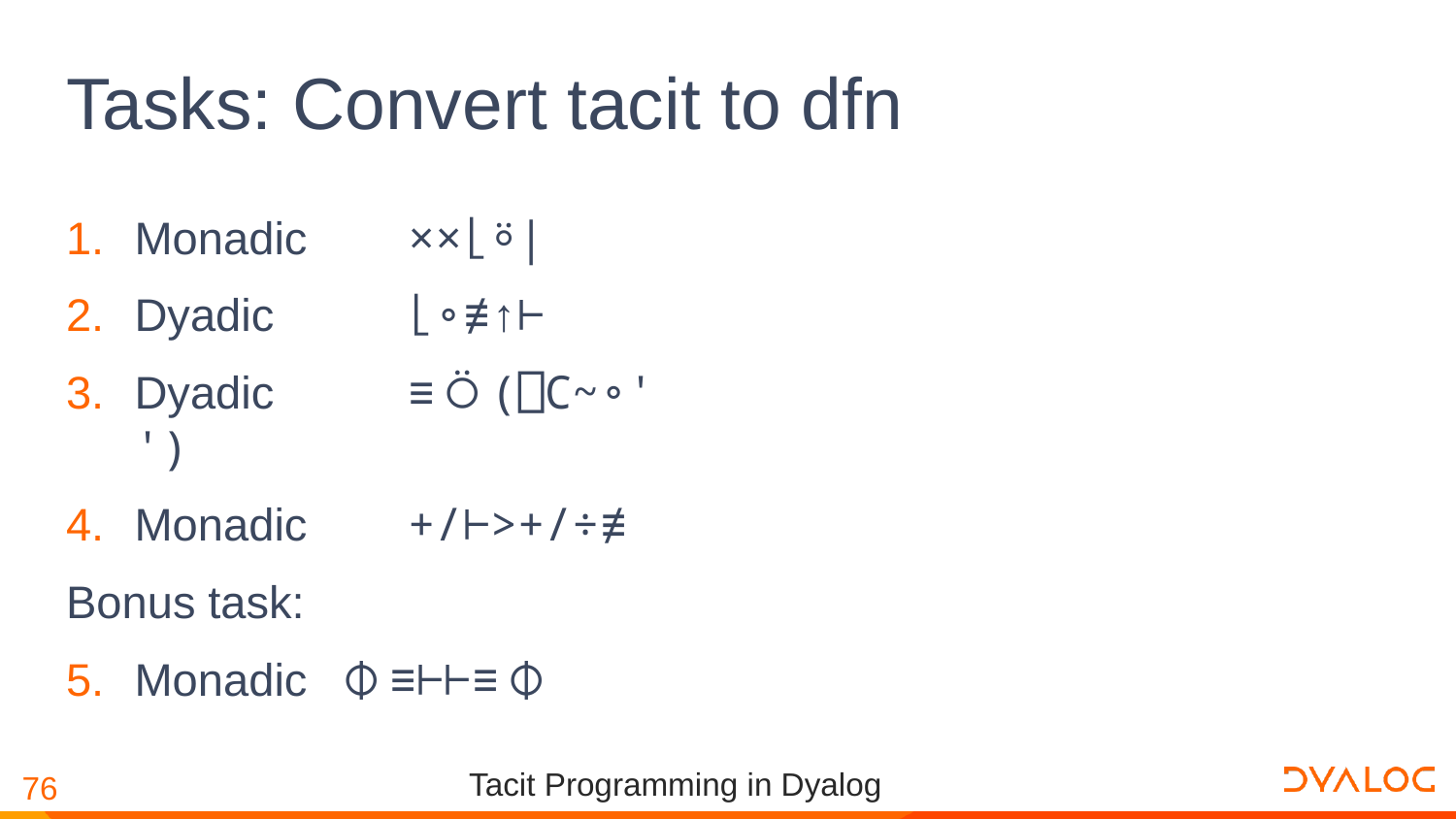

# Tasks: Convert tacit to dfn
Monadic	××⌊⍤|
Dyadic	⌊∘≢↑⊢
Dyadic	≡⍥(⎕C~∘' ')
Monadic	+/⊢>+/÷≢
Bonus task:
Monadic ⌽≡⊢⊢≡⌽